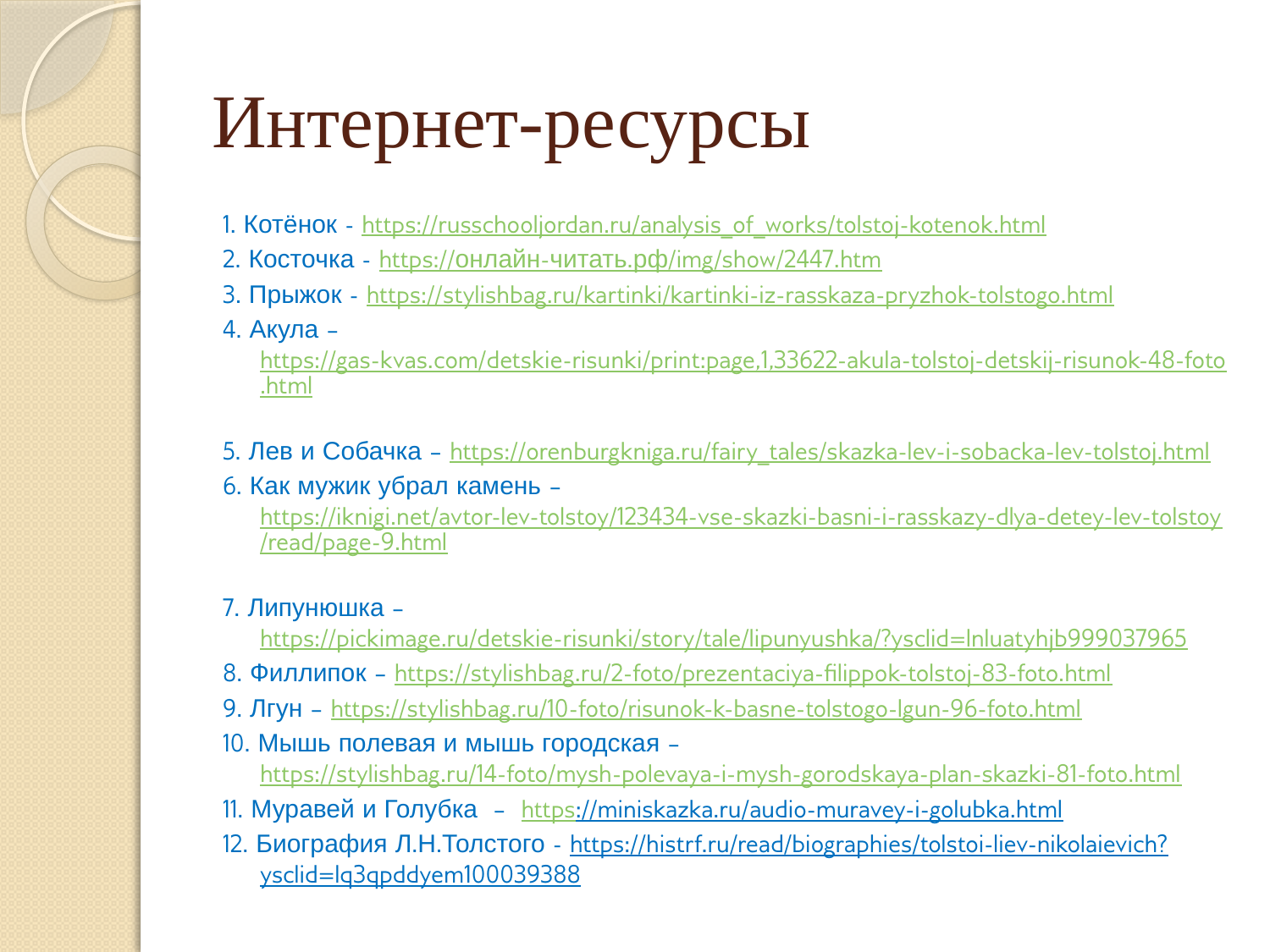

# Интернет-ресурсы
1. Котёнок - https://russchooljordan.ru/analysis_of_works/tolstoj-kotenok.html
2. Косточка - https://онлайн-читать.рф/img/show/2447.htm
3. Прыжок - https://stylishbag.ru/kartinki/kartinki-iz-rasskaza-pryzhok-tolstogo.html
4. Акула – https://gas-kvas.com/detskie-risunki/print:page,1,33622-akula-tolstoj-detskij-risunok-48-foto.html
5. Лев и Собачка – https://orenburgkniga.ru/fairy_tales/skazka-lev-i-sobacka-lev-tolstoj.html
6. Как мужик убрал камень – https://iknigi.net/avtor-lev-tolstoy/123434-vse-skazki-basni-i-rasskazy-dlya-detey-lev-tolstoy/read/page-9.html
7. Липунюшка – https://pickimage.ru/detskie-risunki/story/tale/lipunyushka/?ysclid=lnluatyhjb999037965
8. Филлипок – https://stylishbag.ru/2-foto/prezentaciya-filippok-tolstoj-83-foto.html
9. Лгун – https://stylishbag.ru/10-foto/risunok-k-basne-tolstogo-lgun-96-foto.html
10. Мышь полевая и мышь городская – https://stylishbag.ru/14-foto/mysh-polevaya-i-mysh-gorodskaya-plan-skazki-81-foto.html
11. Муравей и Голубка  –  https://miniskazka.ru/audio-muravey-i-golubka.html
12. Биография Л.Н.Толстого - https://histrf.ru/read/biographies/tolstoi-liev-nikolaievich?ysclid=lq3qpddyem100039388